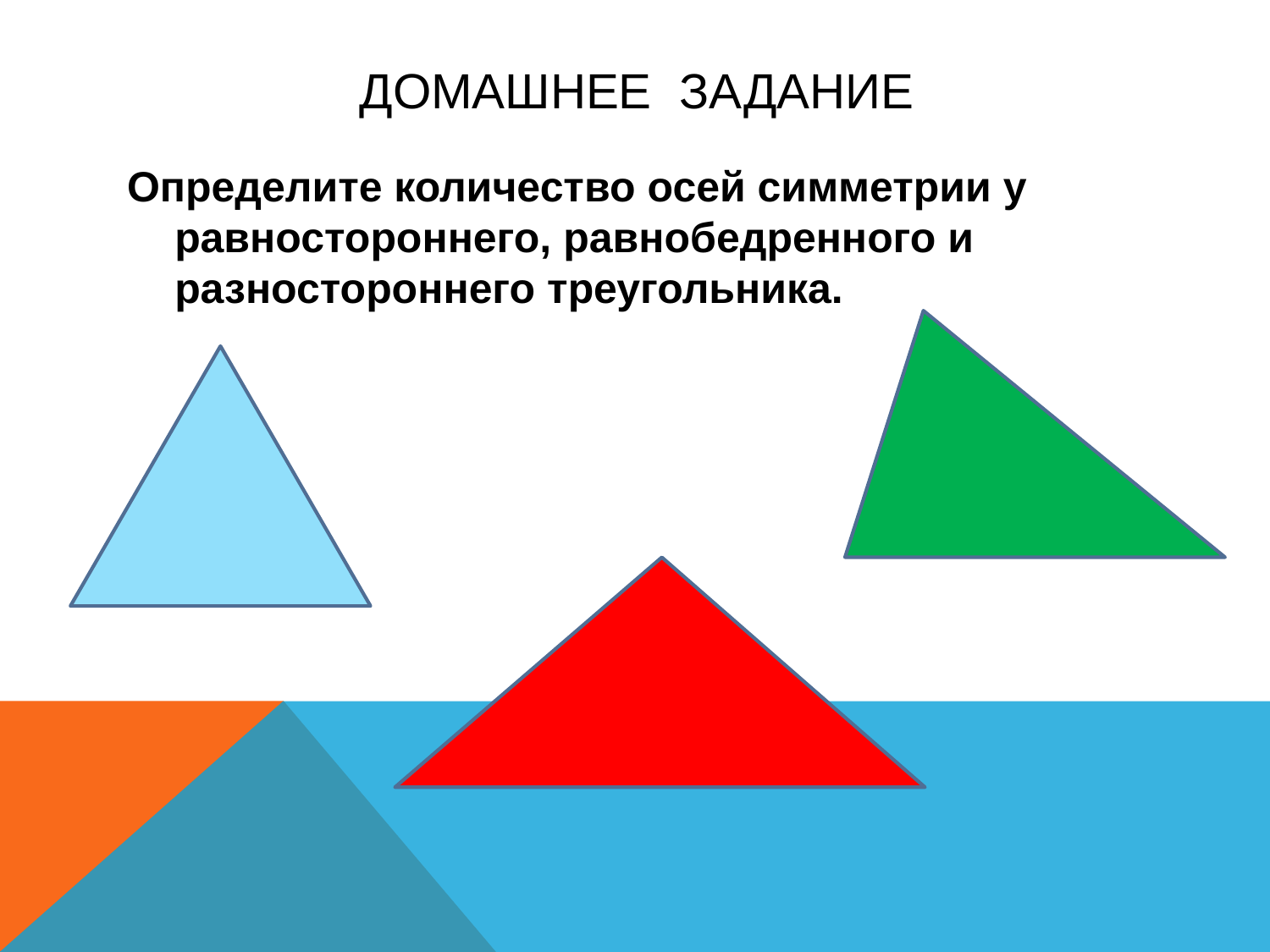

# Домашнее  задание
Определите количество осей симметрии у равностороннего, равнобедренного и разностороннего треугольника.